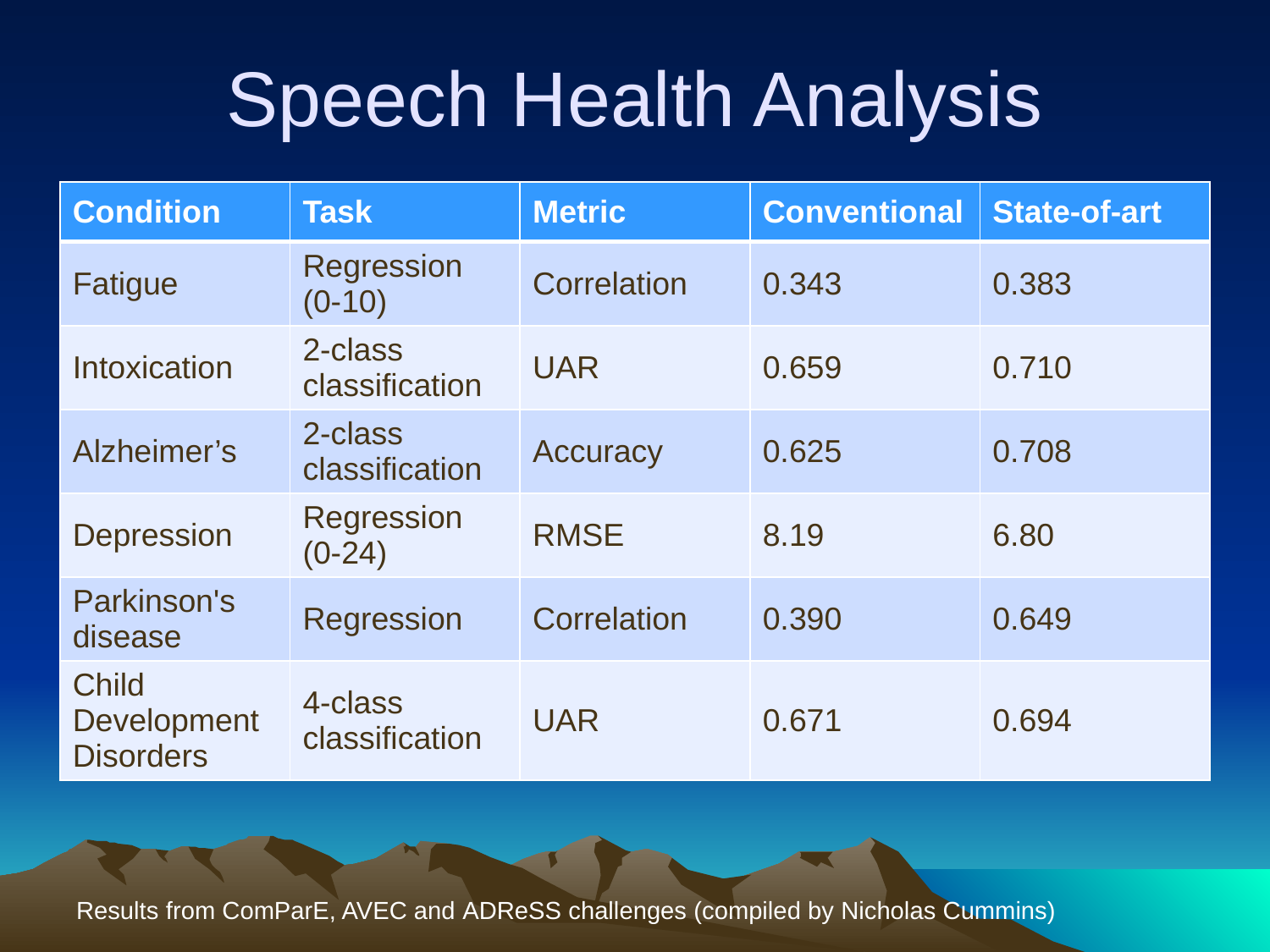

# Speech Health Analysis
| Condition | Task | Metric | Conventional | State-of-art |
| --- | --- | --- | --- | --- |
| Fatigue | Regression (0-10) | Correlation | 0.343 | 0.383 |
| Intoxication | 2-class classification | UAR | 0.659 | 0.710 |
| Alzheimer’s | 2-class classification | Accuracy | 0.625 | 0.708 |
| Depression | Regression (0-24) | RMSE | 8.19 | 6.80 |
| Parkinson's disease | Regression | Correlation | 0.390 | 0.649 |
| Child Development Disorders | 4-class classification | UAR | 0.671 | 0.694 |
Results from ComParE, AVEC and ADReSS challenges (compiled by Nicholas Cummins)